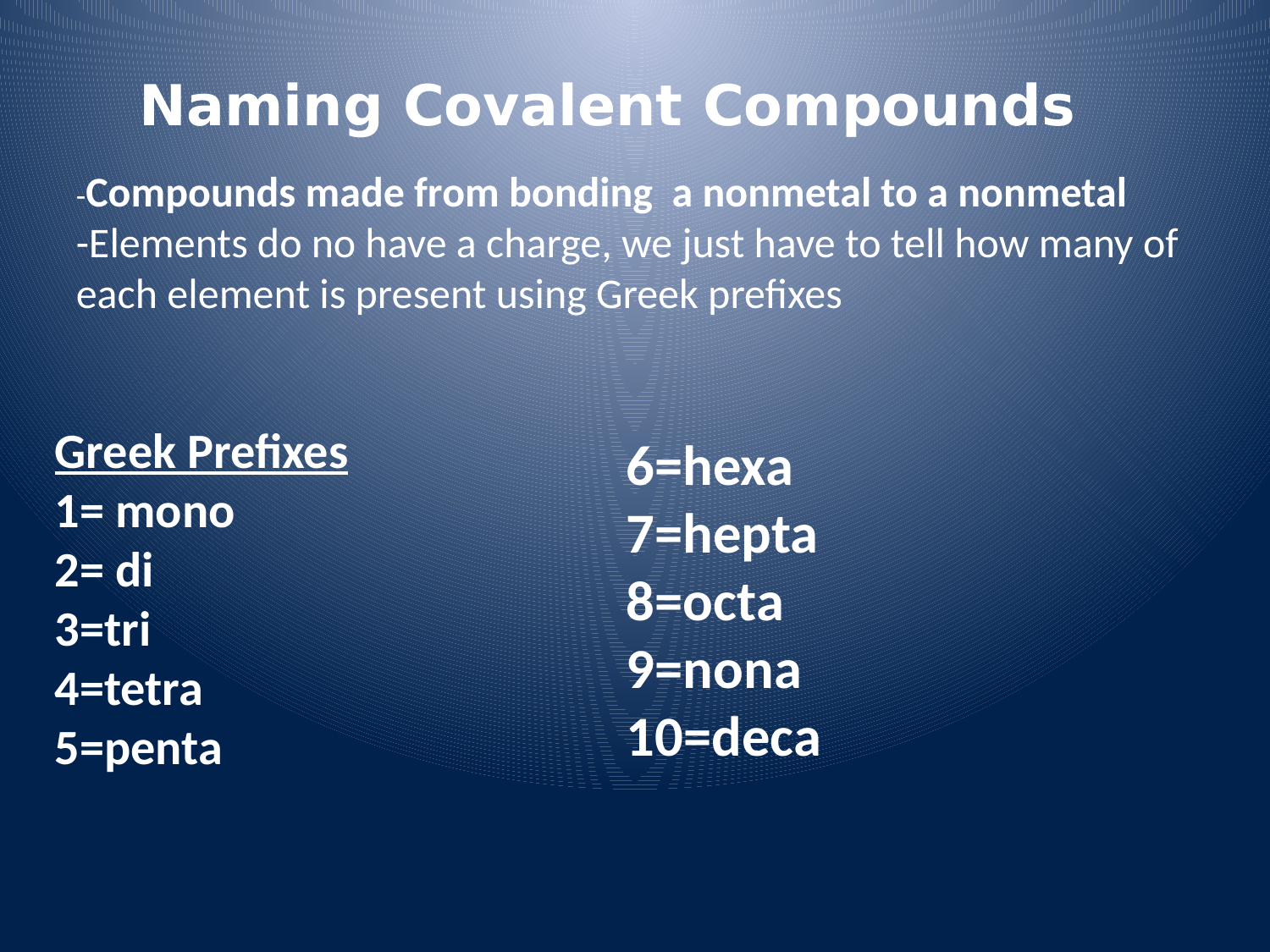

Naming Covalent Compounds
-Compounds made from bonding  a nonmetal to a nonmetal
-Elements do no have a charge, we just have to tell how many of each element is present using Greek prefixes

Greek Prefixes
1= mono
2= di
3=tri
4=tetra
5=penta
6=hexa
7=hepta
8=octa
9=nona
10=deca